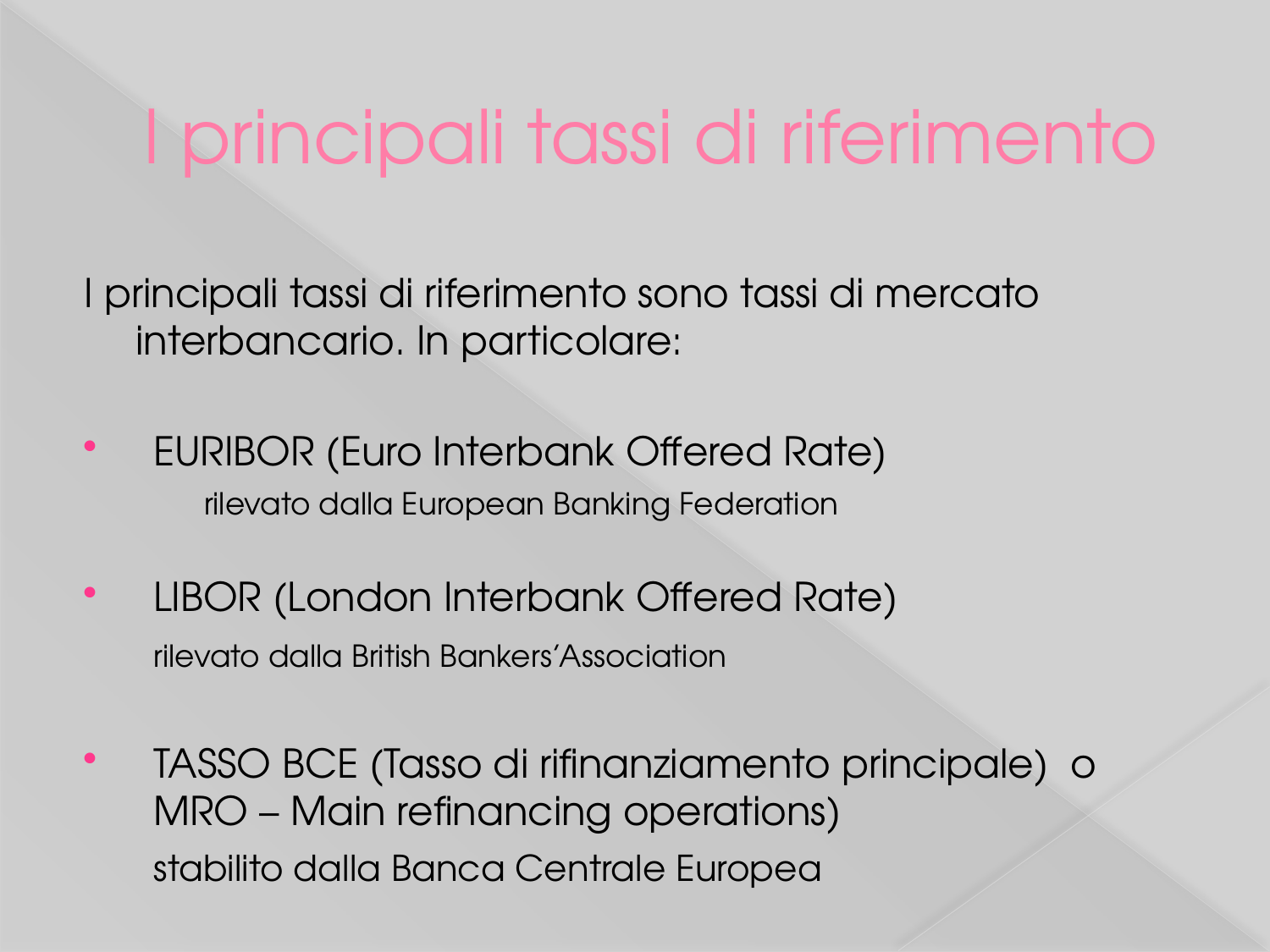

# I principali tassi di riferimento
I principali tassi di riferimento sono tassi di mercato interbancario. In particolare:

EURIBOR (Euro Interbank Offered Rate)
	rilevato dalla European Banking Federation

LIBOR (London Interbank Offered Rate)
		rilevato dalla British Bankers’Association

TASSO BCE (Tasso di rifinanziamento principale)  o MRO – Main refinancing operations)
		stabilito dalla Banca Centrale Europea